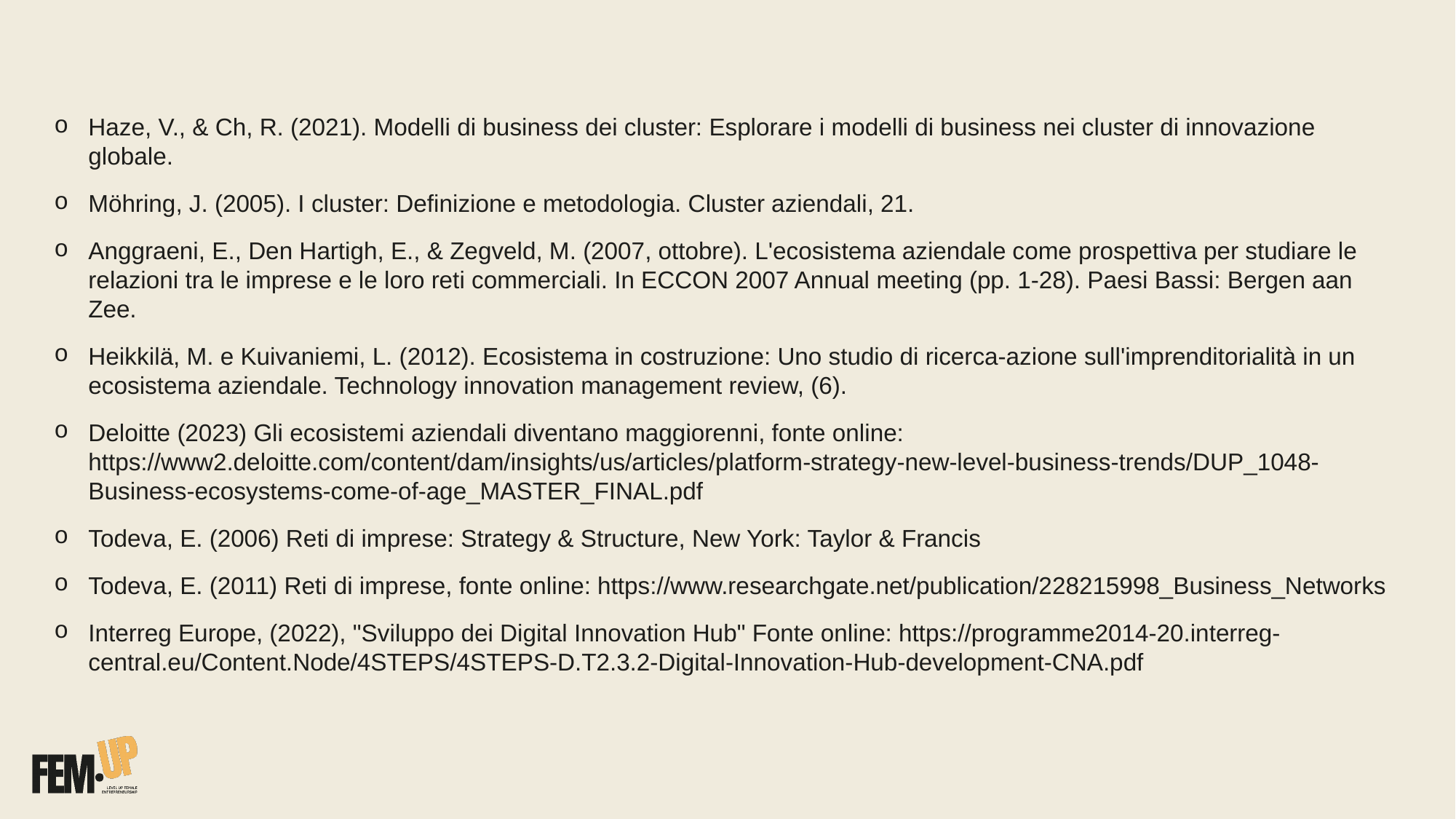

Haze, V., & Ch, R. (2021). Modelli di business dei cluster: Esplorare i modelli di business nei cluster di innovazione globale.
Möhring, J. (2005). I cluster: Definizione e metodologia. Cluster aziendali, 21.
Anggraeni, E., Den Hartigh, E., & Zegveld, M. (2007, ottobre). L'ecosistema aziendale come prospettiva per studiare le relazioni tra le imprese e le loro reti commerciali. In ECCON 2007 Annual meeting (pp. 1-28). Paesi Bassi: Bergen aan Zee.
Heikkilä, M. e Kuivaniemi, L. (2012). Ecosistema in costruzione: Uno studio di ricerca-azione sull'imprenditorialità in un ecosistema aziendale. Technology innovation management review, (6).
Deloitte (2023) Gli ecosistemi aziendali diventano maggiorenni, fonte online: https://www2.deloitte.com/content/dam/insights/us/articles/platform-strategy-new-level-business-trends/DUP_1048-Business-ecosystems-come-of-age_MASTER_FINAL.pdf
Todeva, E. (2006) Reti di imprese: Strategy & Structure, New York: Taylor & Francis
Todeva, E. (2011) Reti di imprese, fonte online: https://www.researchgate.net/publication/228215998_Business_Networks
Interreg Europe, (2022), "Sviluppo dei Digital Innovation Hub" Fonte online: https://programme2014-20.interreg-central.eu/Content.Node/4STEPS/4STEPS-D.T2.3.2-Digital-Innovation-Hub-development-CNA.pdf